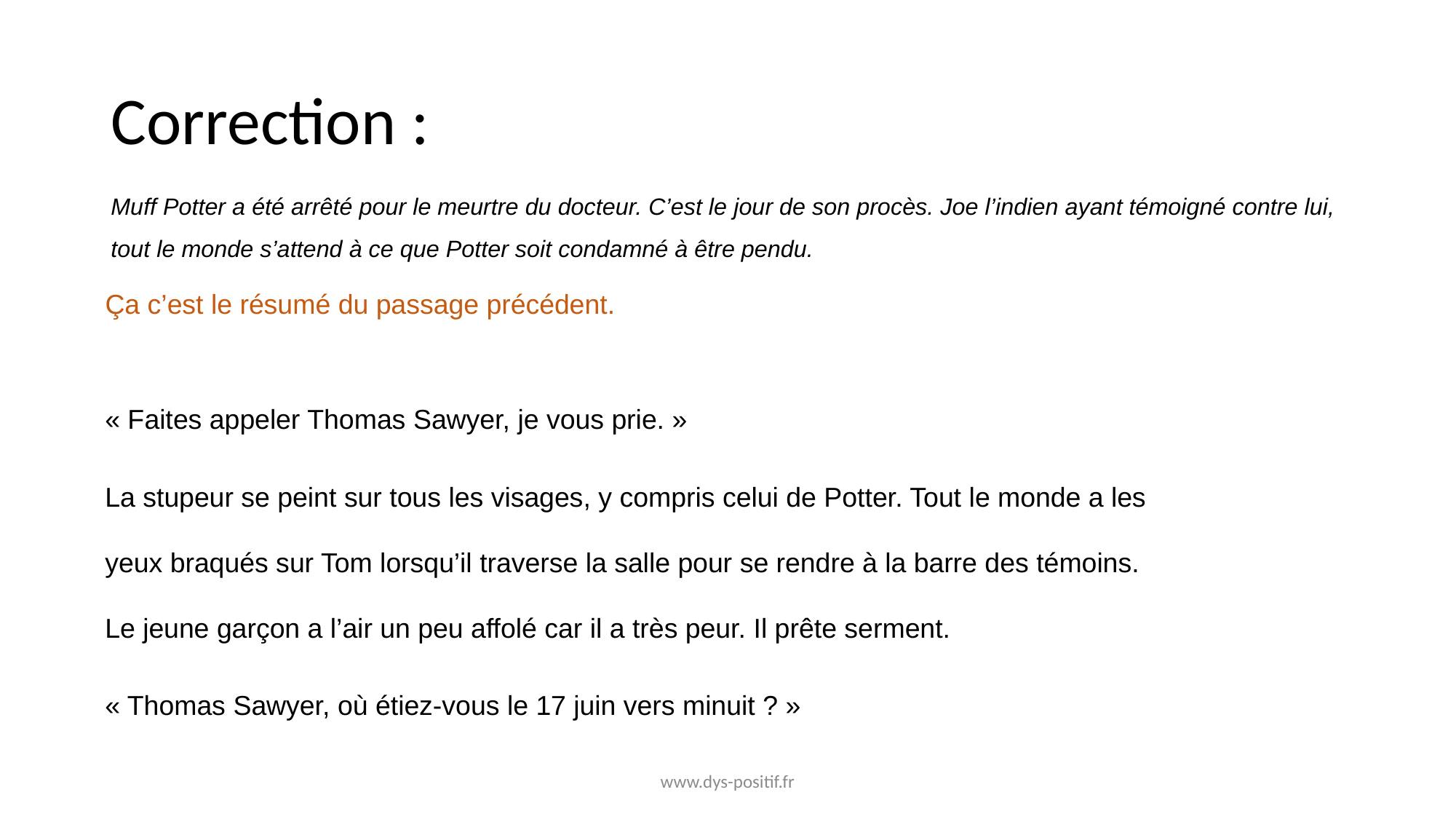

# Correction :
Muff Potter a été arrêté pour le meurtre du docteur. C’est le jour de son procès. Joe l’indien ayant témoigné contre lui, tout le monde s’attend à ce que Potter soit condamné à être pendu.
Ça c’est le résumé du passage précédent.

« Faites appeler Thomas Sawyer, je vous prie. »
La stupeur se peint sur tous les visages, y compris celui de Potter. Tout le monde a les yeux braqués sur Tom lorsqu’il traverse la salle pour se rendre à la barre des témoins. Le jeune garçon a l’air un peu affolé car il a très peur. Il prête serment.
« Thomas Sawyer, où étiez-vous le 17 juin vers minuit ? »
www.dys-positif.fr